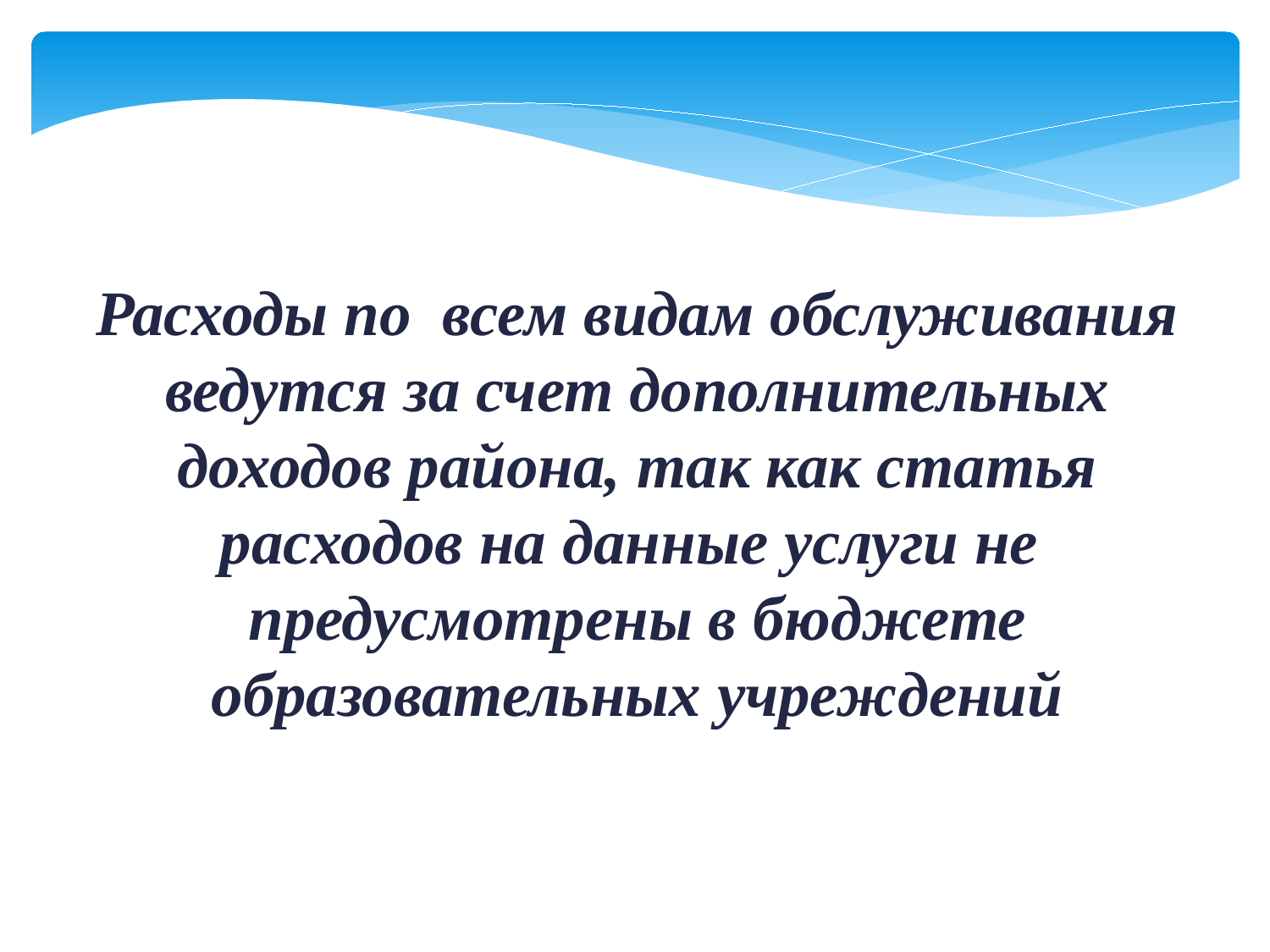

Расходы по  всем видам обслуживания ведутся за счет дополнительных доходов района, так как статья расходов на данные услуги не  предусмотрены в бюджете образовательных учреждений